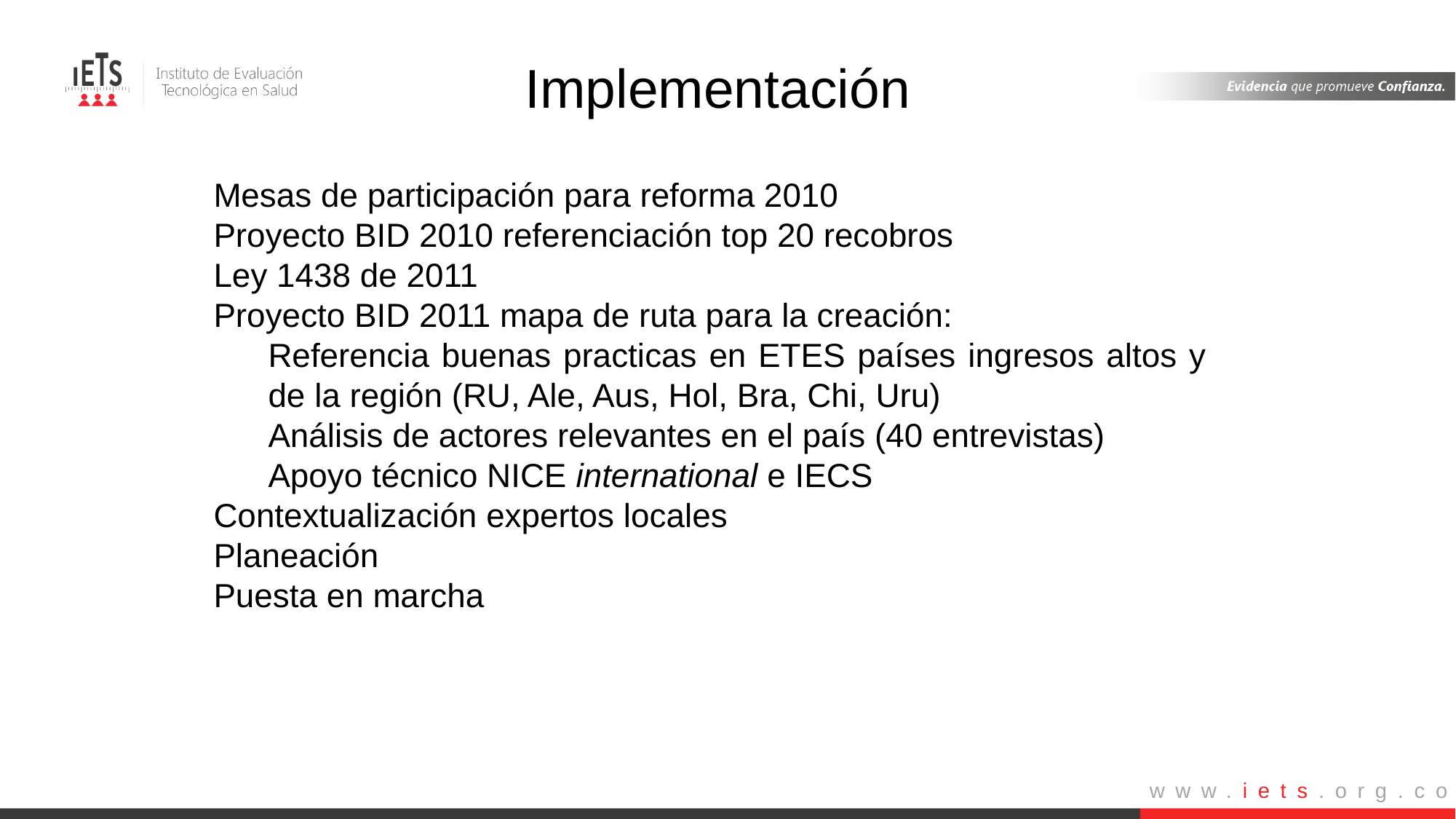

# Implementación
Mesas de participación para reforma 2010
Proyecto BID 2010 referenciación top 20 recobros
Ley 1438 de 2011
Proyecto BID 2011 mapa de ruta para la creación:
Referencia buenas practicas en ETES países ingresos altos y de la región (RU, Ale, Aus, Hol, Bra, Chi, Uru)
Análisis de actores relevantes en el país (40 entrevistas)
Apoyo técnico NICE international e IECS
Contextualización expertos locales
Planeación
Puesta en marcha